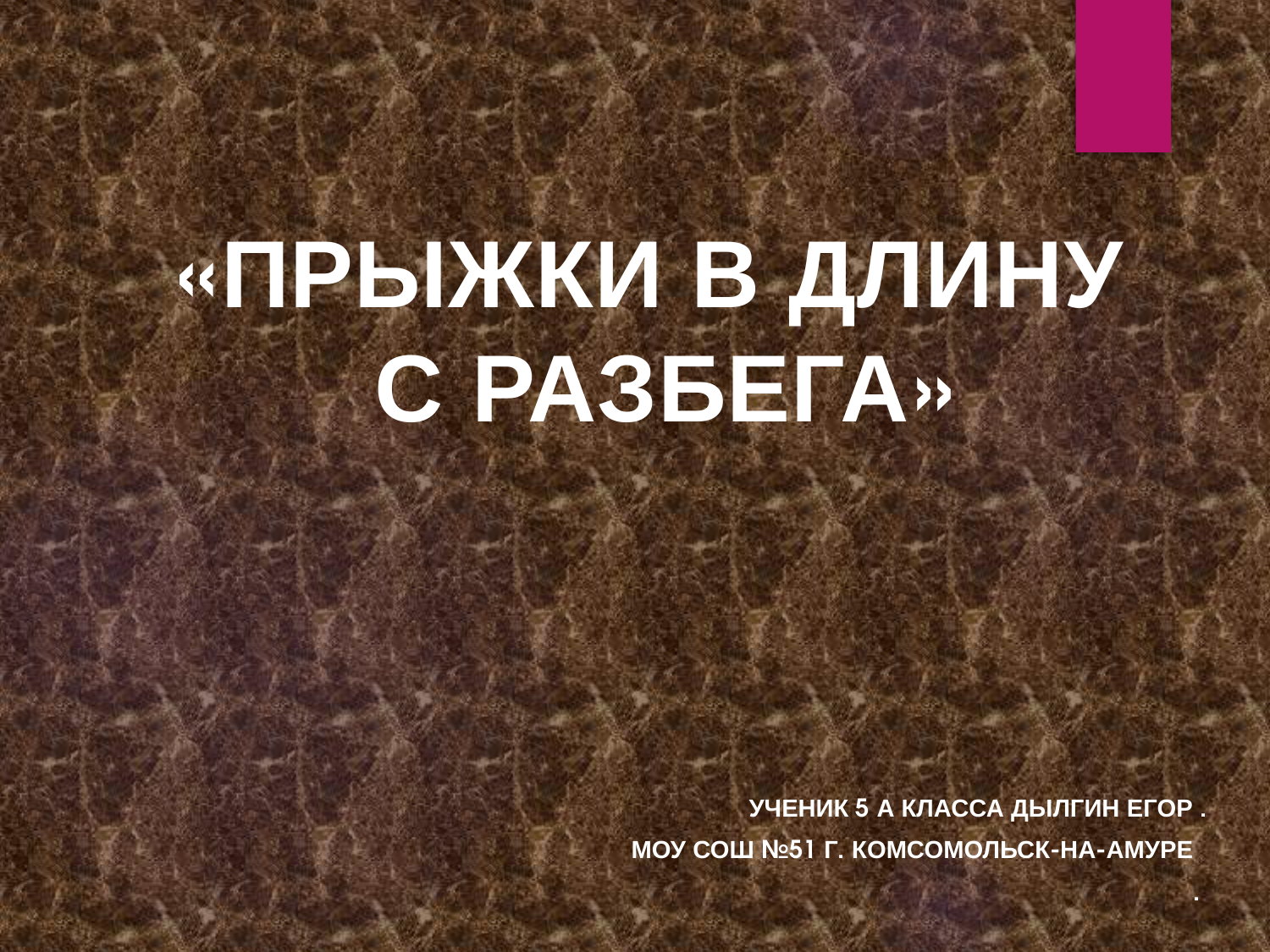

«ПРЫЖКИ В ДЛИНУ
С РАЗБЕГА»
 Ученик 5 а класса Дылгин Егор .
 моу сош №51 г. Комсомольск-на-Амуре
.